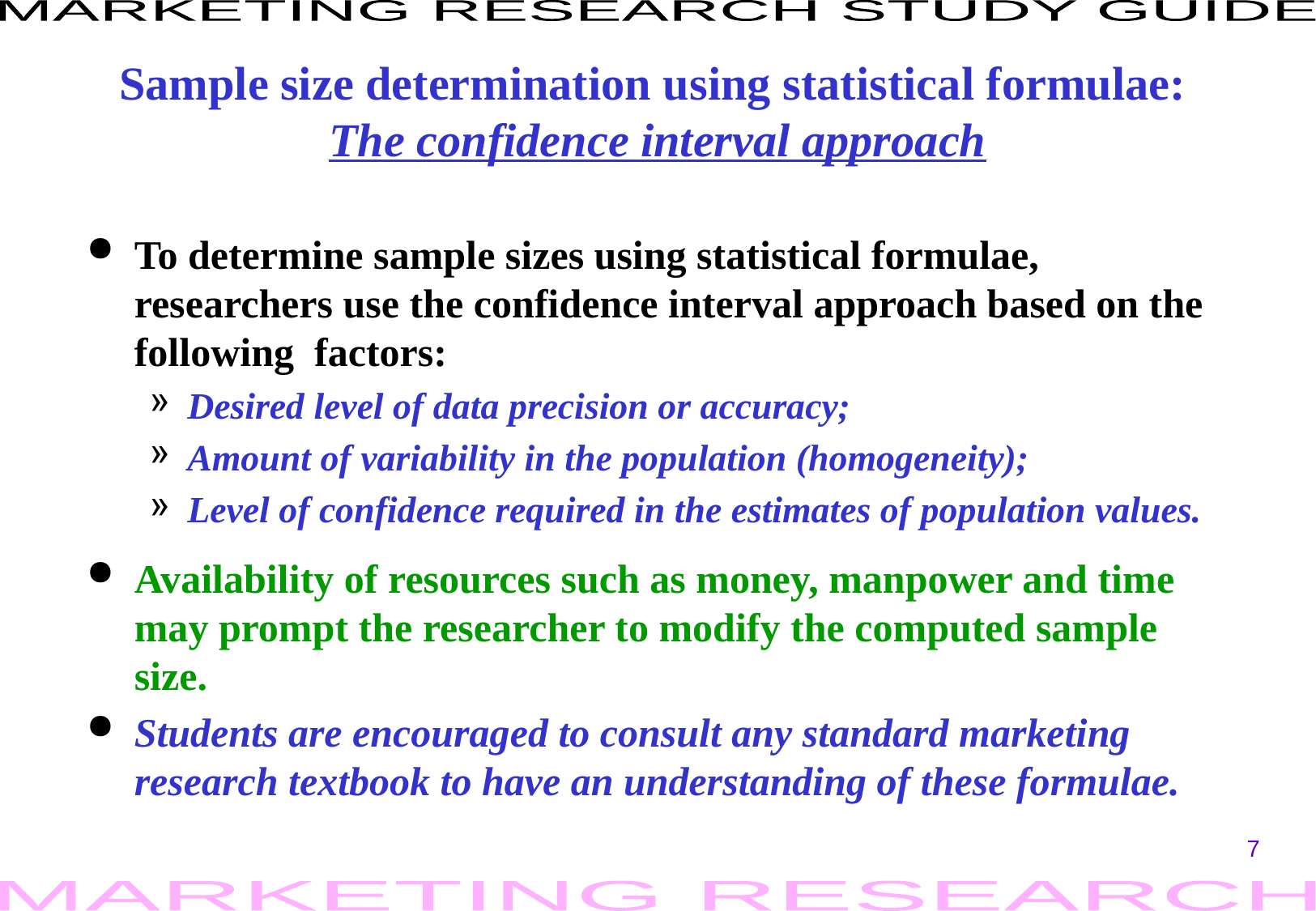

# Sample size determination using statistical formulae: The confidence interval approach
To determine sample sizes using statistical formulae, researchers use the confidence interval approach based on the following  factors:
Desired level of data precision or accuracy;
Amount of variability in the population (homogeneity);
Level of confidence required in the estimates of population values.

Availability of resources such as money, manpower and time may prompt the researcher to modify the computed sample size.
Students are encouraged to consult any standard marketing research textbook to have an understanding of these formulae.